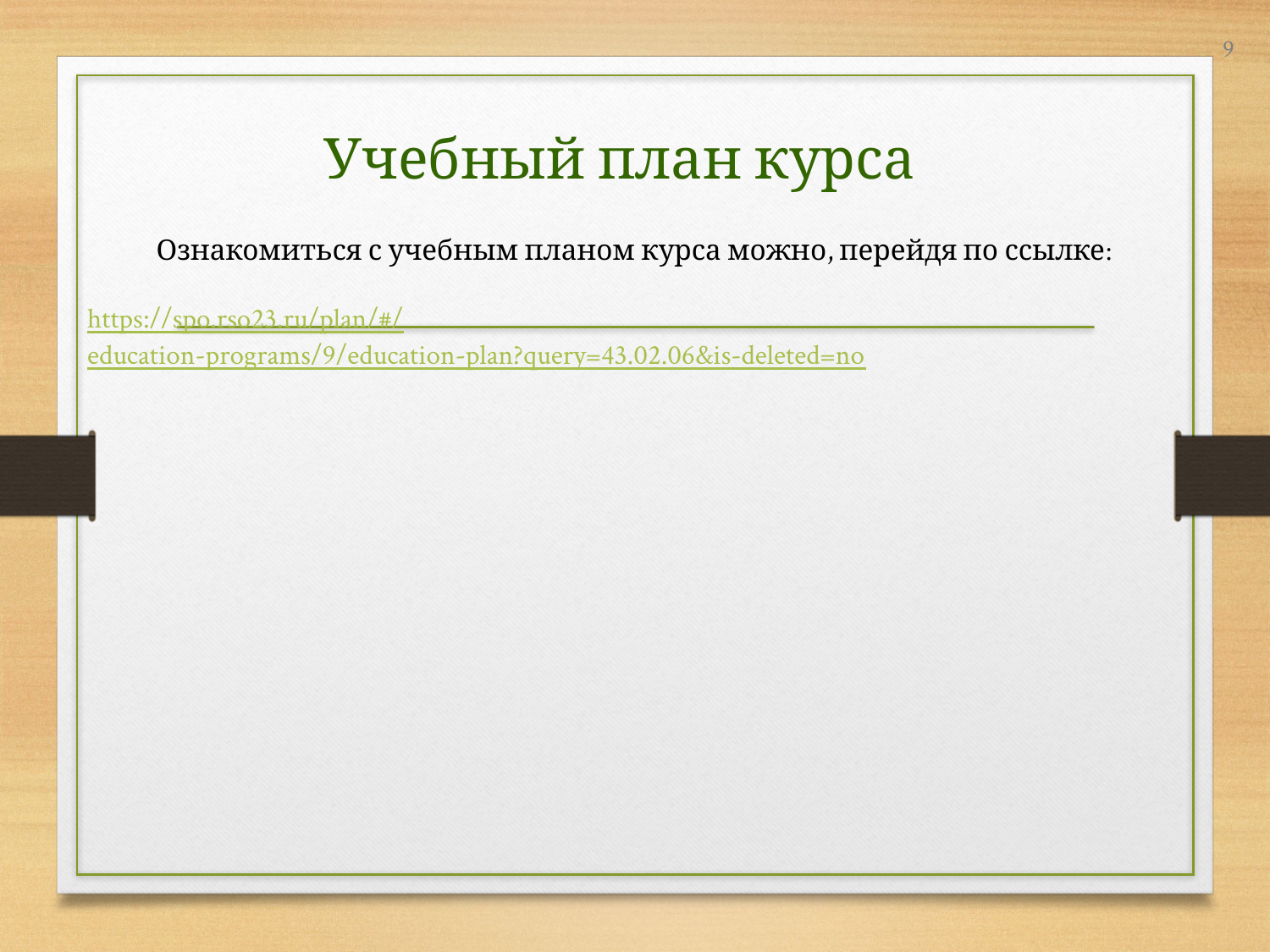

9
# Учебный план курса
	 Ознакомиться с учебным планом курса можно, перейдя по ссылке:

https://spo.rso23.ru/plan/#/education-programs/9/education-plan?query=43.02.06&is-deleted=no